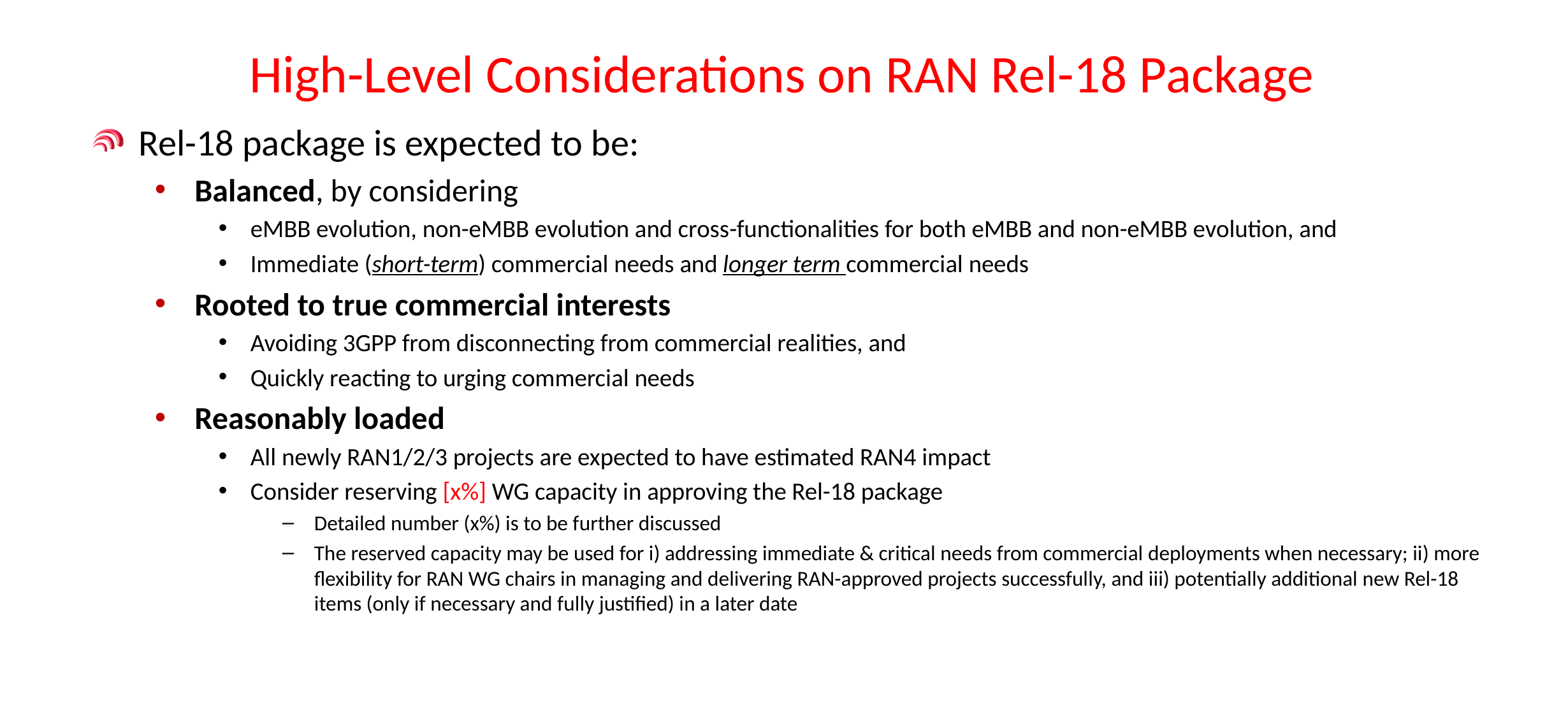

# High-Level Considerations on RAN Rel-18 Package
Rel-18 package is expected to be:
Balanced, by considering
eMBB evolution, non-eMBB evolution and cross-functionalities for both eMBB and non-eMBB evolution, and
Immediate (short-term) commercial needs and longer term commercial needs
Rooted to true commercial interests
Avoiding 3GPP from disconnecting from commercial realities, and
Quickly reacting to urging commercial needs
Reasonably loaded
All newly RAN1/2/3 projects are expected to have estimated RAN4 impact
Consider reserving [x%] WG capacity in approving the Rel-18 package
Detailed number (x%) is to be further discussed
The reserved capacity may be used for i) addressing immediate & critical needs from commercial deployments when necessary; ii) more flexibility for RAN WG chairs in managing and delivering RAN-approved projects successfully, and iii) potentially additional new Rel-18 items (only if necessary and fully justified) in a later date